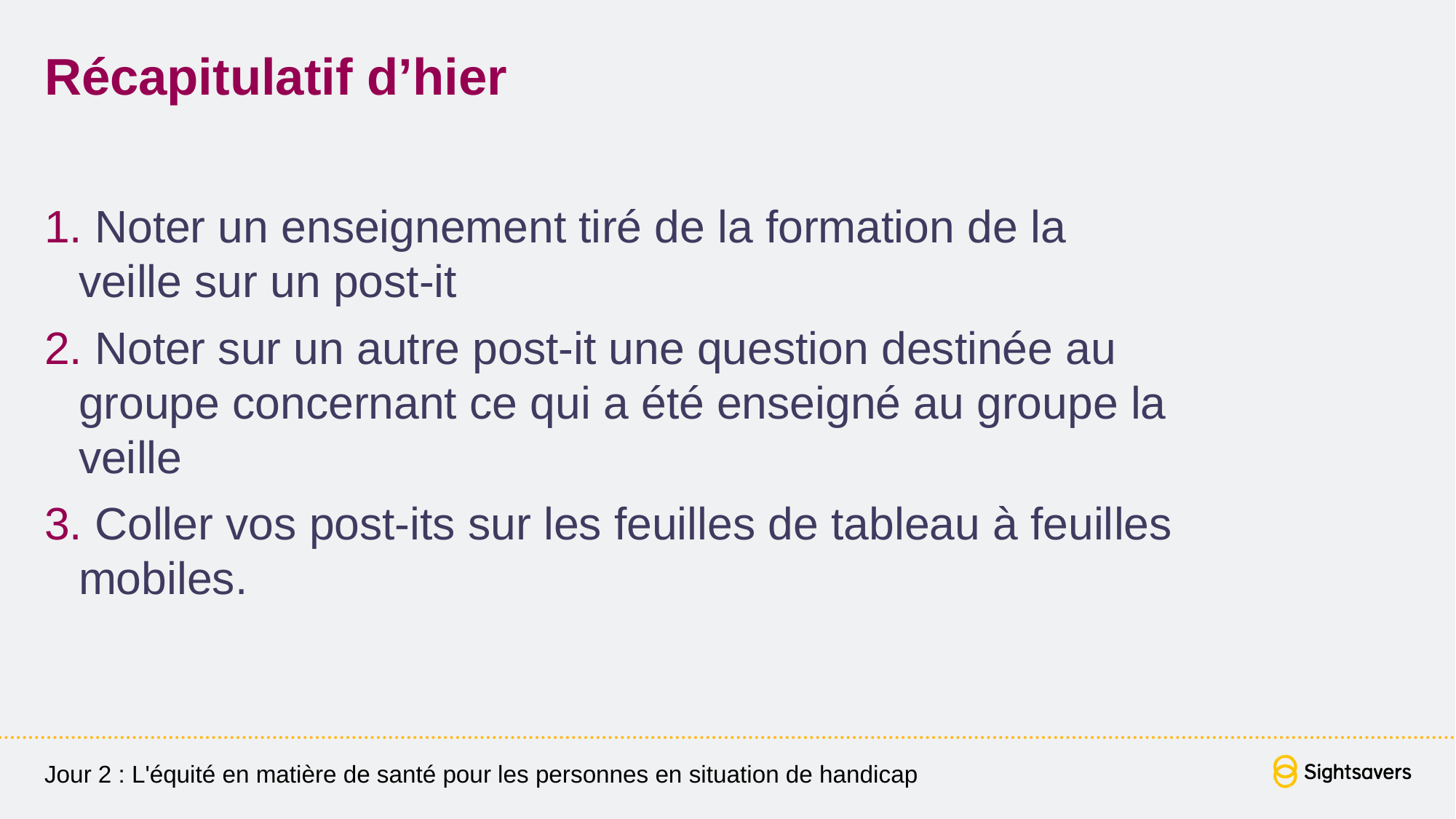

# Récapitulatif d’hier
 Noter un enseignement tiré de la formation de la
veille sur un post-it
 Noter sur un autre post-it une question destinée au groupe concernant ce qui a été enseigné au groupe la veille
 Coller vos post-its sur les feuilles de tableau à feuilles mobiles.
Jour 2 : L'équité en matière de santé pour les personnes en situation de handicap